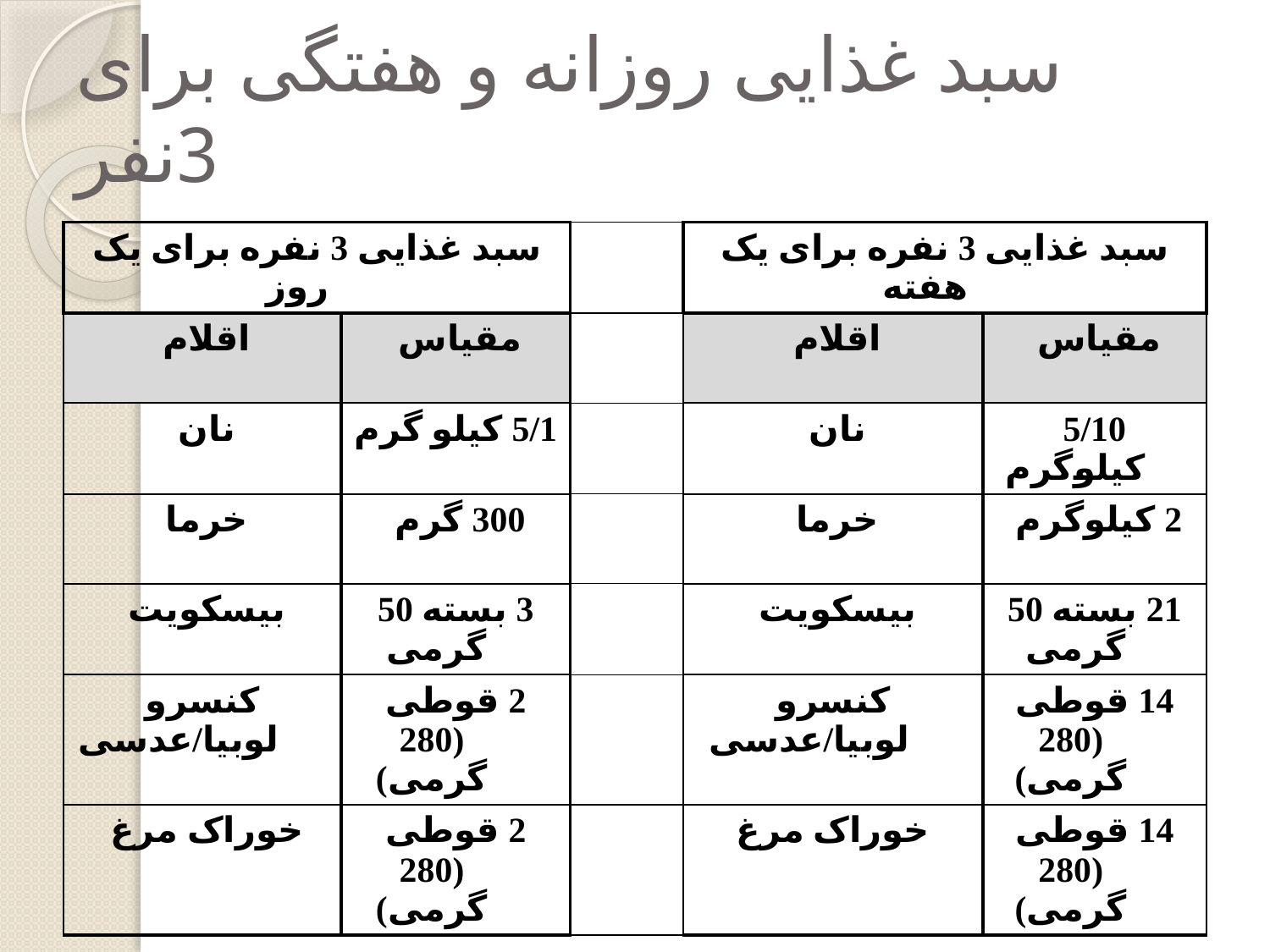

# سبد غذایی روزانه و هفتگی برای 3نفر
| سبد غذایی 3 نفره برای یک روز |  |  | سبد غذایی 3 نفره برای یک هفته |  |
| --- | --- | --- | --- | --- |
| اقلام | مقیاس |  | اقلام | مقیاس |
| نان | 5/1 کیلو گرم |  | نان | 5/10 کیلوگرم |
| خرما | 300 گرم |  | خرما | 2 کیلوگرم |
| بیسکویت | 3 بسته 50 گرمی |  | بیسکویت | 21 بسته 50 گرمی |
| کنسرو لوبیا/عدسی | 2 قوطی (280 گرمی) |  | کنسرو لوبیا/عدسی | 14 قوطی (280 گرمی) |
| خوراک مرغ | 2 قوطی (280 گرمی) |  | خوراک مرغ | 14 قوطی (280 گرمی) |